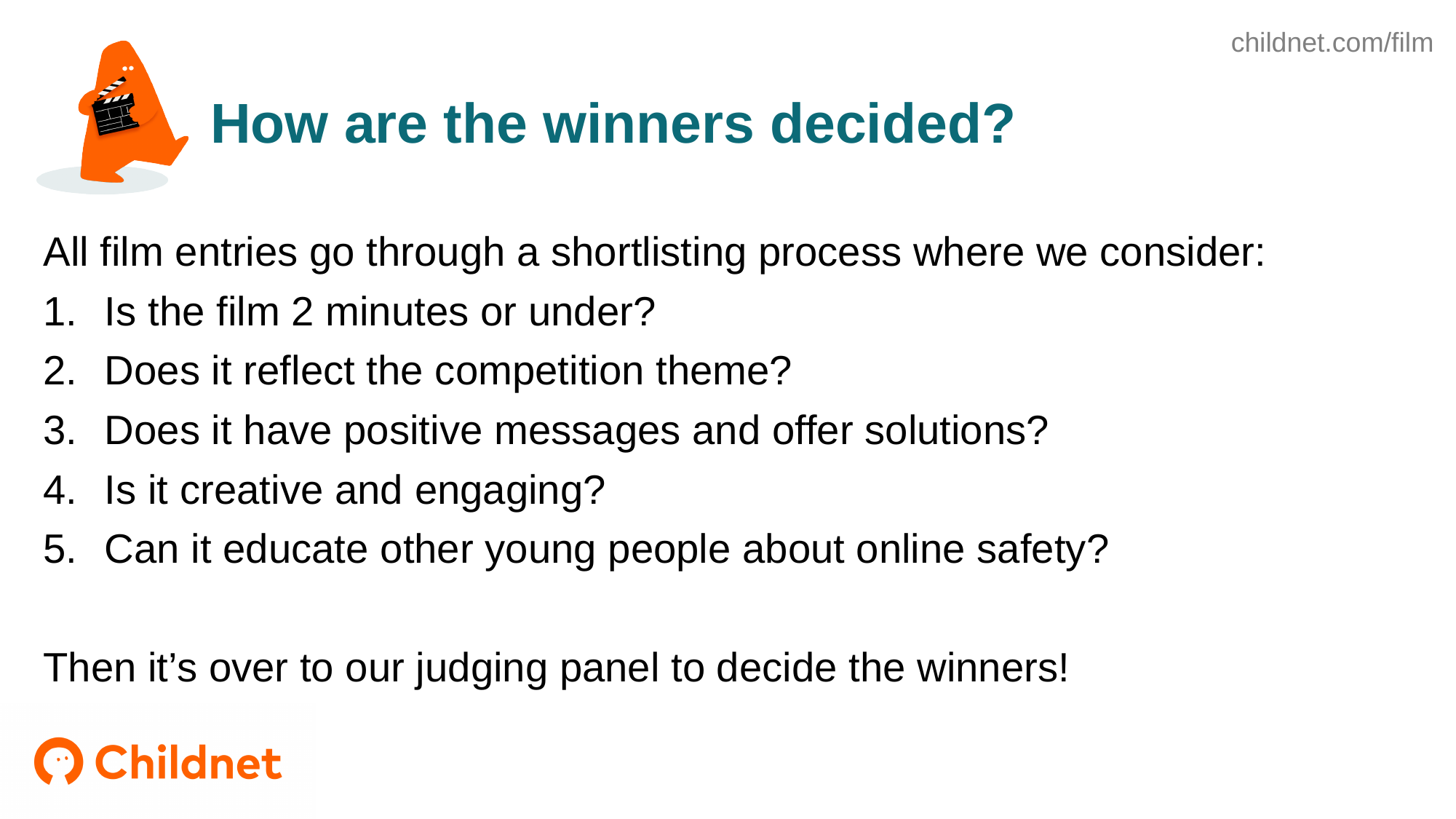

# How are the winners decided?
All film entries go through a shortlisting process where we consider:
Is the film 2 minutes or under?
Does it reflect the competition theme?
Does it have positive messages and offer solutions?
Is it creative and engaging?
Can it educate other young people about online safety?

Then it’s over to our judging panel to decide the winners!